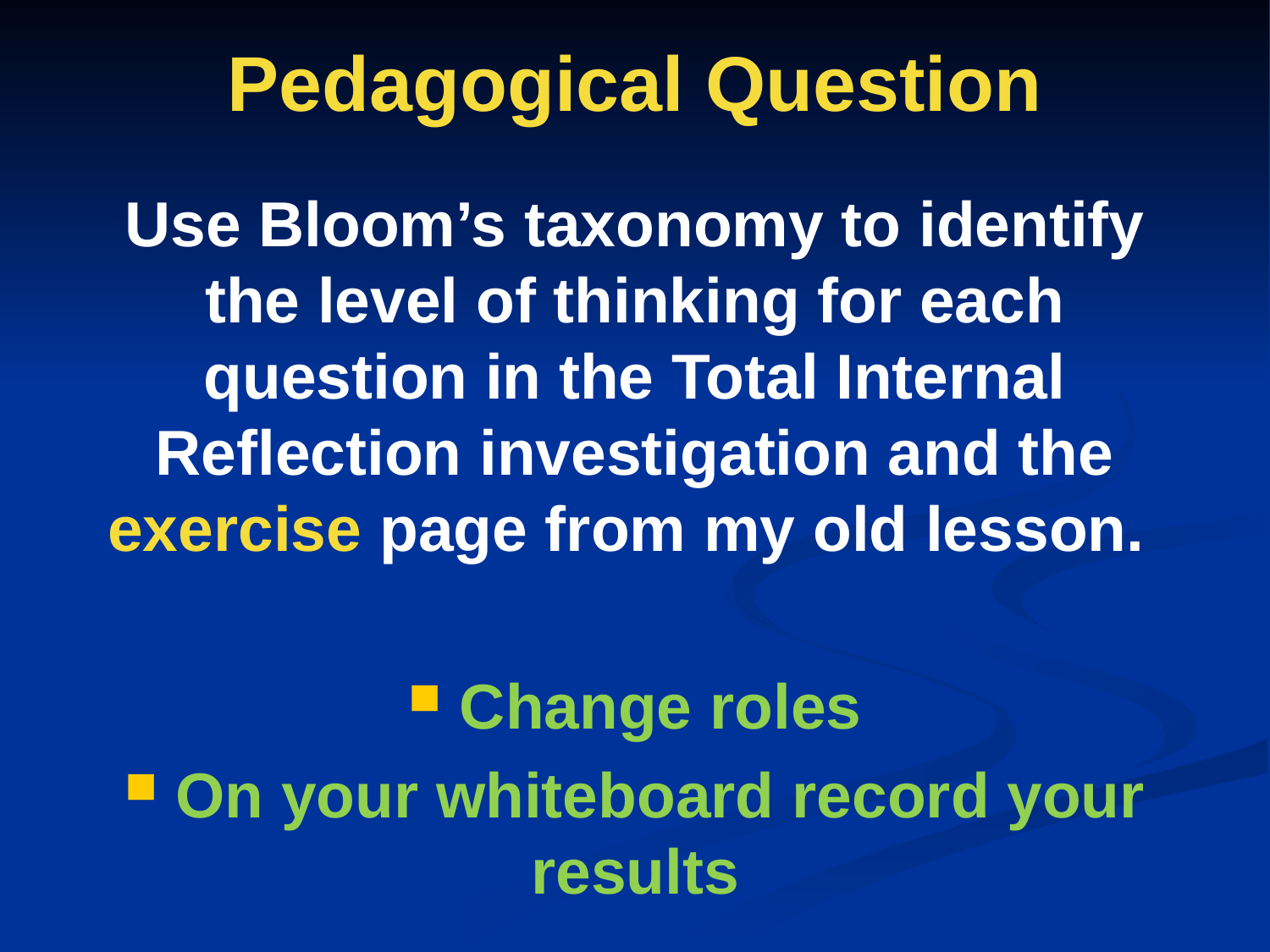

# Pedagogical Question
Use Bloom’s taxonomy to identify the level of thinking for each question in the Total Internal Reflection investigation and the exercise page from my old lesson.

 Change roles
 On your whiteboard record your results